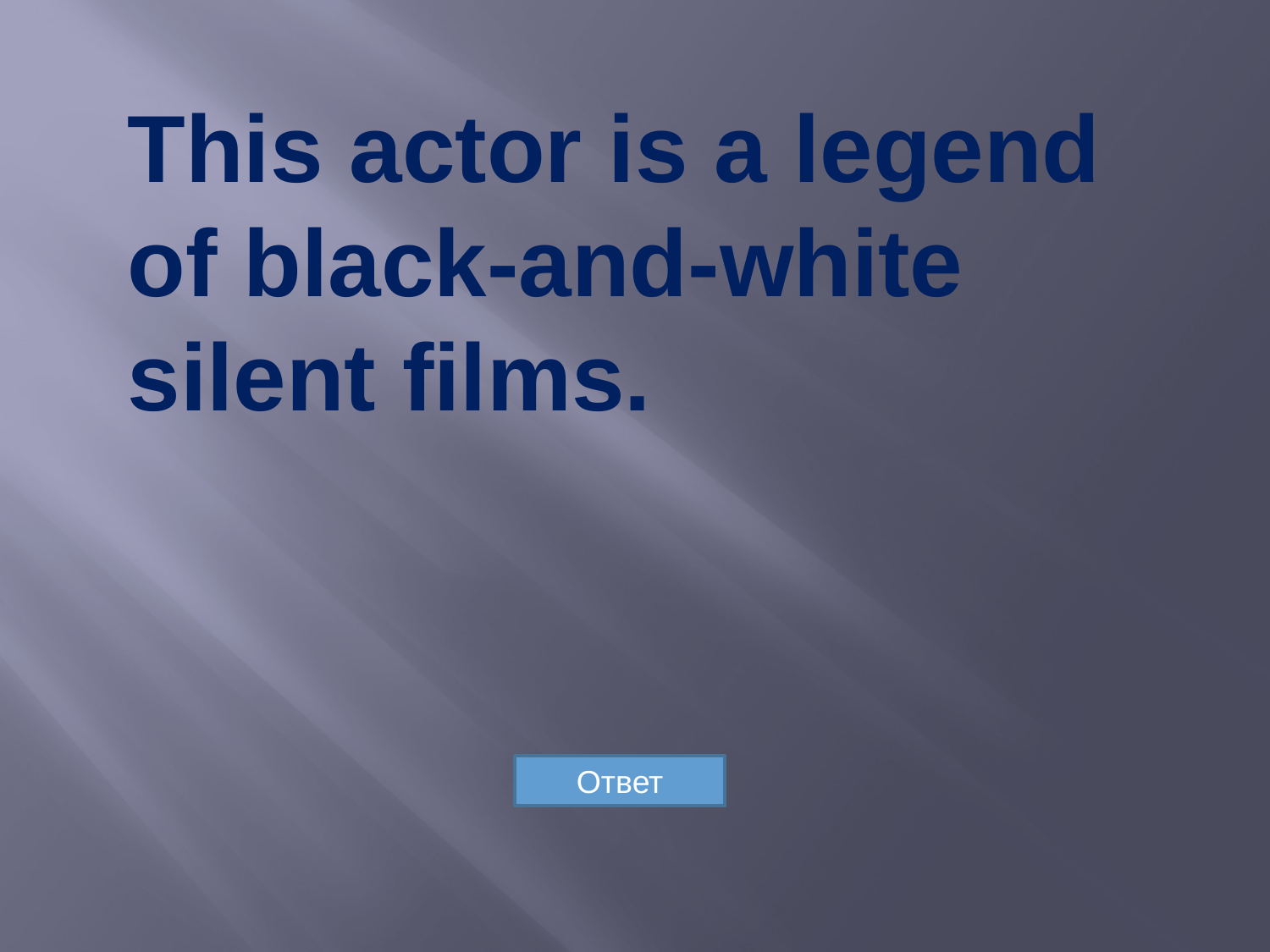

# This actor is a legend of black-and-white silent films.